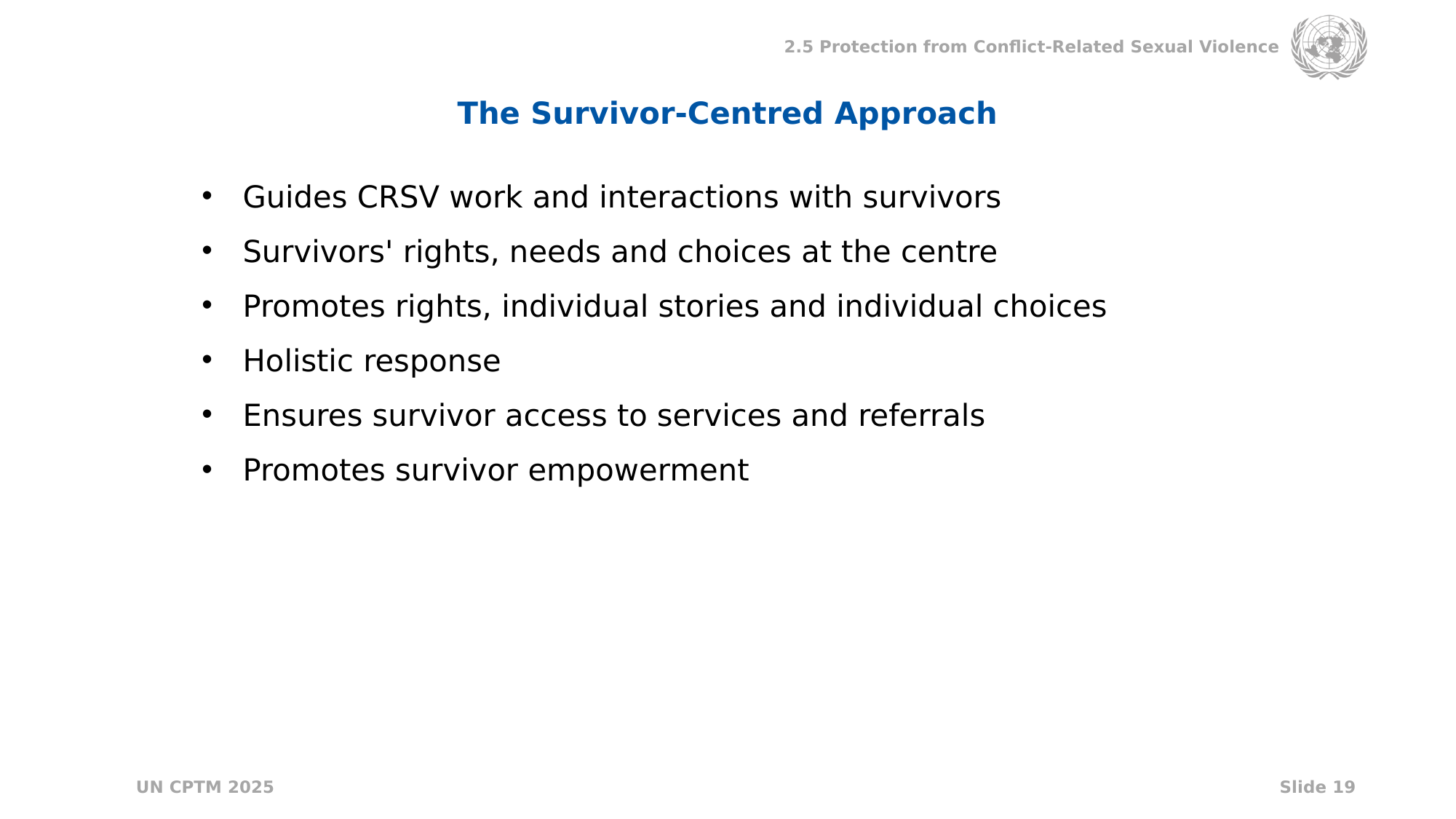

The Survivor-Centred Approach
Guides CRSV work and interactions with survivors
Survivors' rights, needs and choices at the centre
Promotes rights, individual stories and individual choices
Holistic response
Ensures survivor access to services and referrals
Promotes survivor empowerment